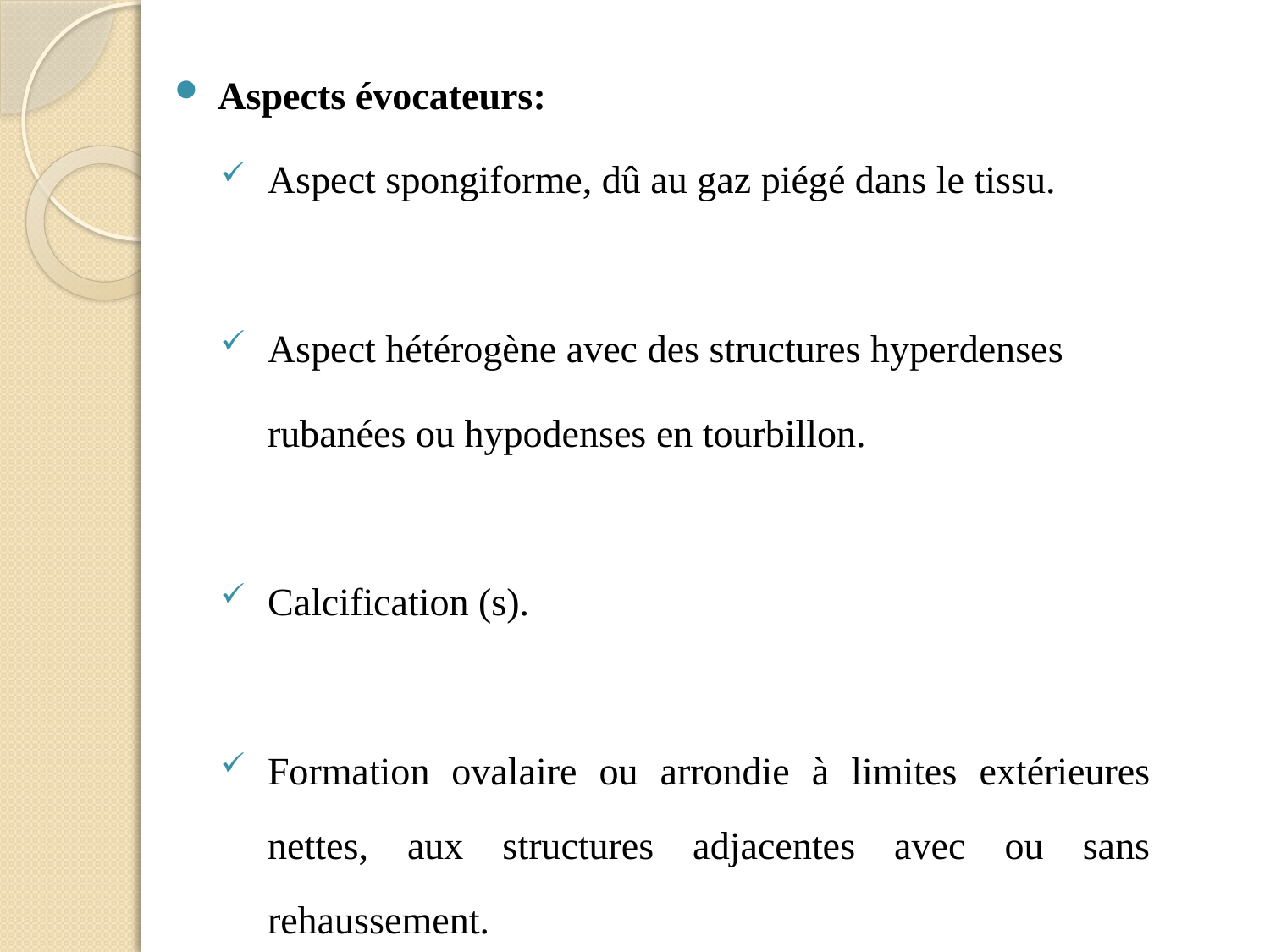

Aspects évocateurs:
Aspect spongiforme, dû au gaz piégé dans le tissu.

Aspect hétérogène avec des structures hyperdenses
    rubanées ou hypodenses en tourbillon.

Calcification (s).

Formation ovalaire ou arrondie à limites extérieures nettes, aux structures adjacentes avec ou sans rehaussement.